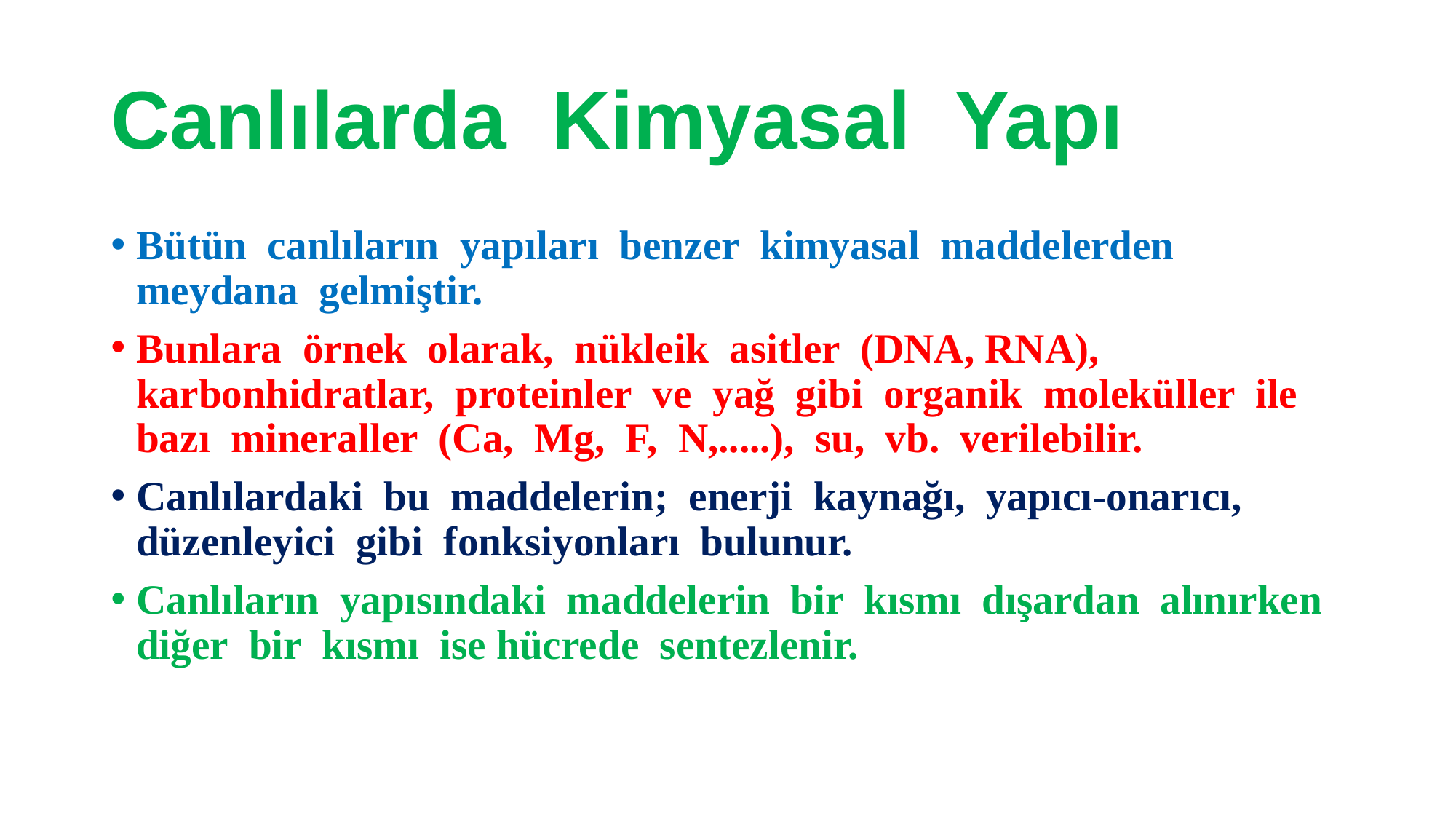

# Canlılarda  Kimyasal  Yapı
Bütün  canlıların  yapıları  benzer  kimyasal  maddelerden  meydana  gelmiştir.
Bunlara  örnek  olarak,  nükleik  asitler  (DNA, RNA),  karbonhidratlar,  proteinler  ve  yağ  gibi  organik  moleküller  ile  bazı  mineraller  (Ca,  Mg,  F,  N,.....),  su,  vb.  verilebilir.
Canlılardaki  bu  maddelerin;  enerji  kaynağı,  yapıcı-onarıcı,   düzenleyici  gibi  fonksiyonları  bulunur.
Canlıların  yapısındaki  maddelerin  bir  kısmı  dışardan  alınırken  diğer  bir  kısmı  ise hücrede  sentezlenir.